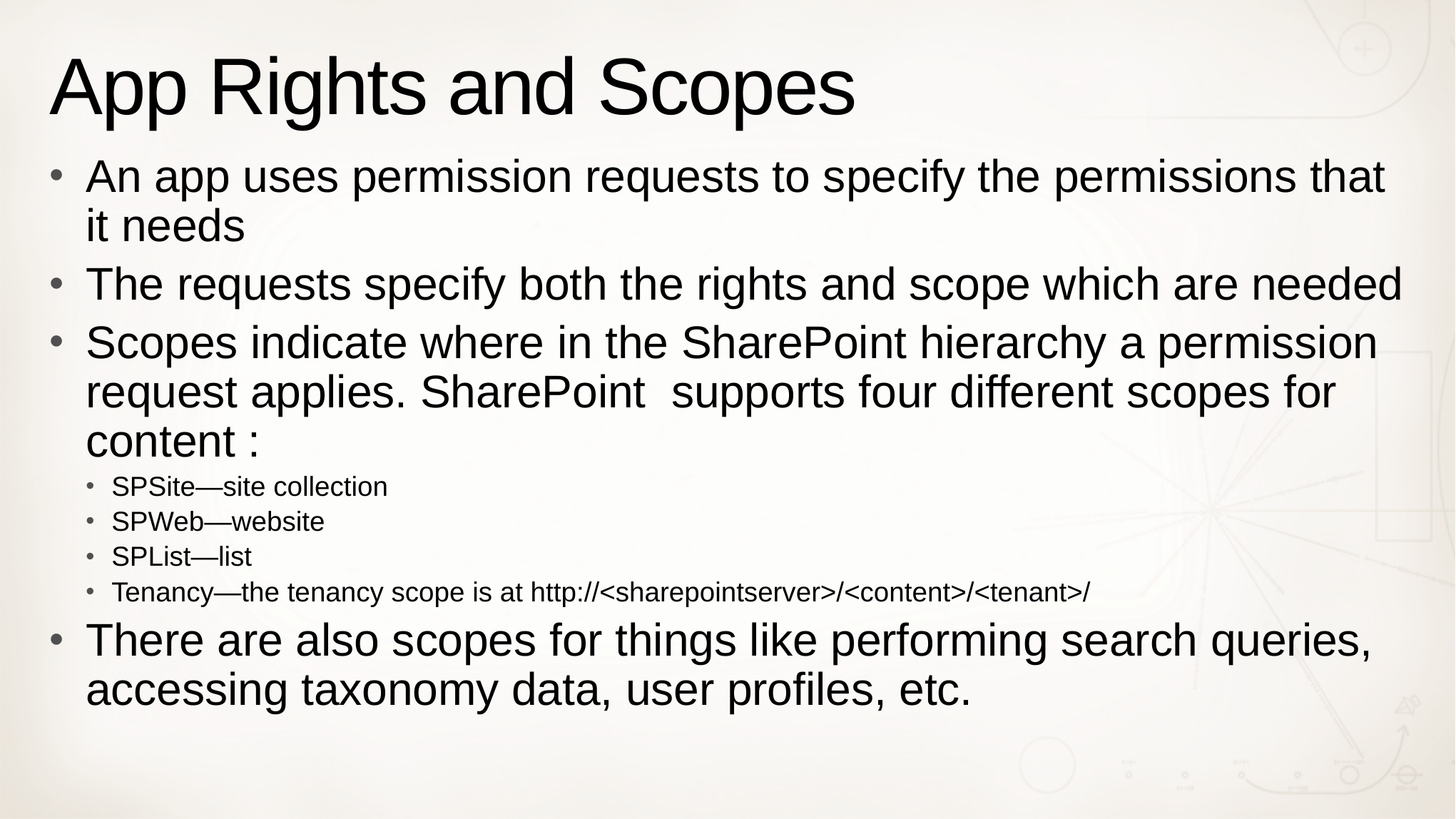

# App Rights and Scopes
An app uses permission requests to specify the permissions that it needs
The requests specify both the rights and scope which are needed
Scopes indicate where in the SharePoint hierarchy a permission request applies. SharePoint  supports four different scopes for content :
SPSite—site collection
SPWeb—website
SPList—list
Tenancy—the tenancy scope is at http://<sharepointserver>/<content>/<tenant>/
There are also scopes for things like performing search queries, accessing taxonomy data, user profiles, etc.